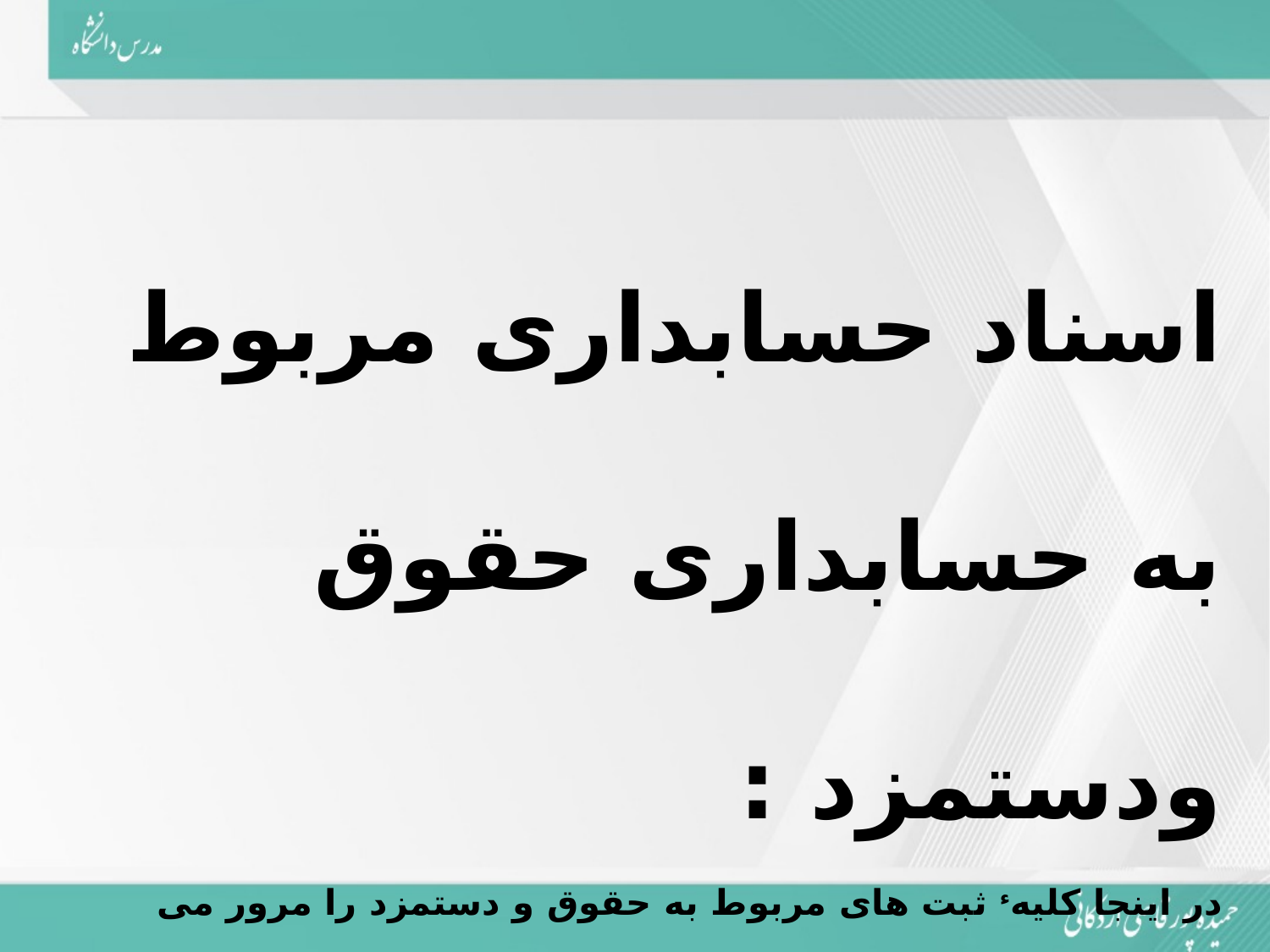

اسناد حسابداری مربوط به حسابداری حقوق ودستمزد :
در اینجا کلیهء ثبت های مربوط به حقوق و دستمزد را مرور می کنیم .بطور کلی ثبت های مربوط به
حقوق و دستمزد کارگران شامل مراحل زیر می باشد :
مرحله 1: ثبت های طی ماه
مرحله 2: ثبت های لیست حقوق و دستمزد در پایان ماه
مرحله 3 : ثبت های پرداخت های مربوط به حقوق و دستمزد